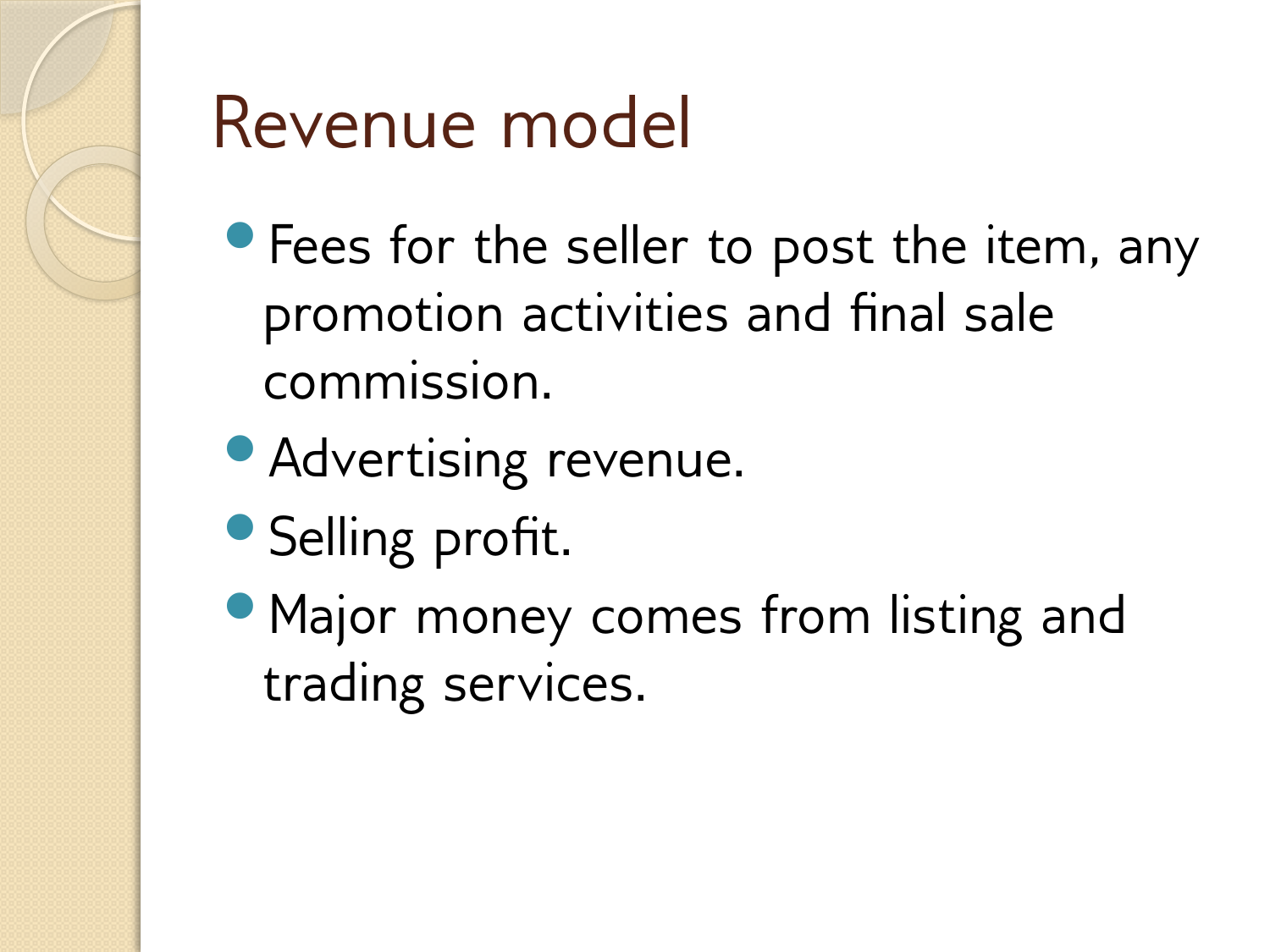

# Revenue model
Fees for the seller to post the item, any promotion activities and final sale commission.
Advertising revenue.
Selling profit.
Major money comes from listing and trading services.